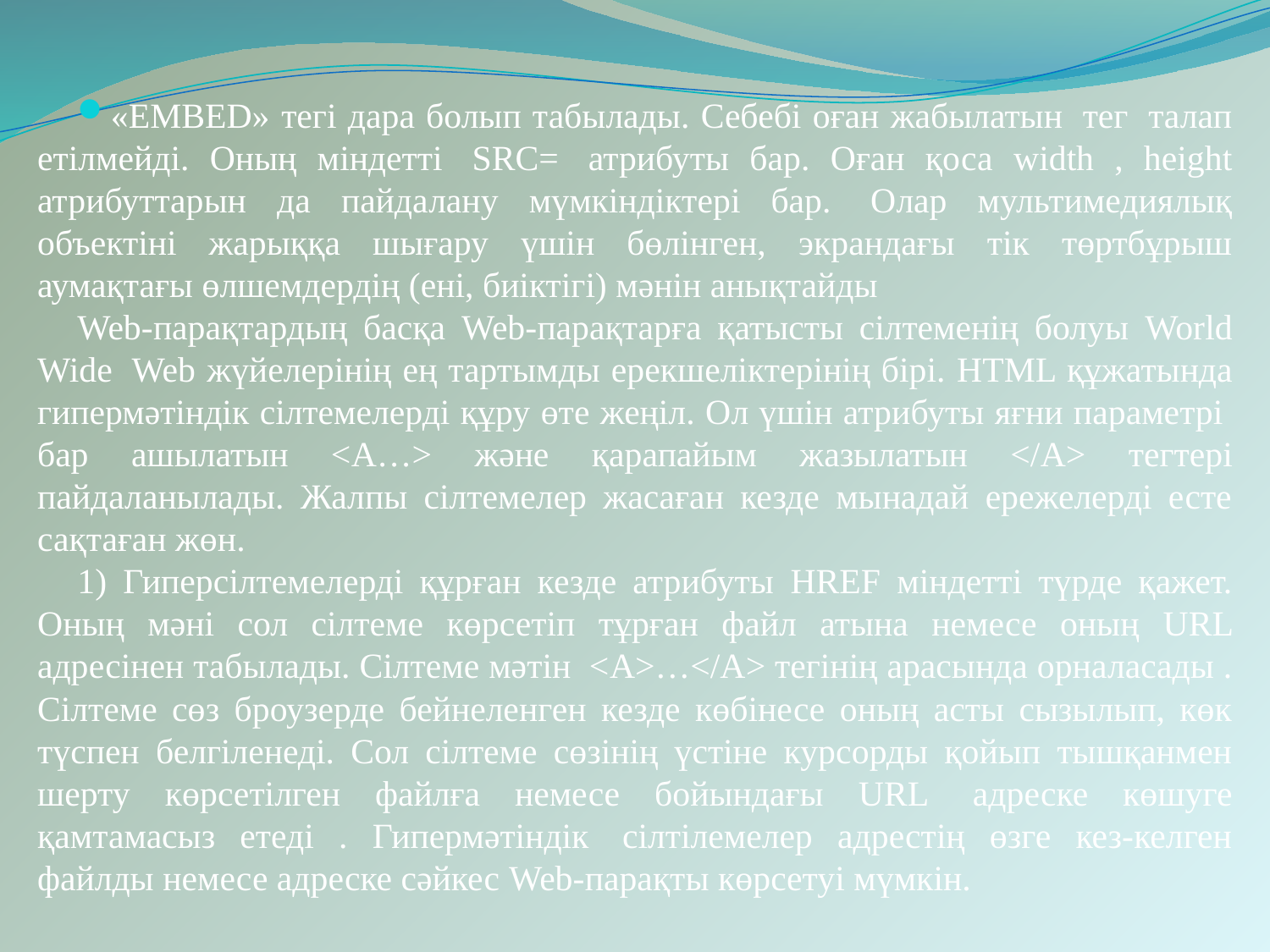

«EMBED» тегі дара болып табылады. Себебі оған жабылатын  тег  талап етілмейді. Оның міндетті  SRC=  атрибуты бар. Оған қоса width , height атрибуттарын да пайдалану мүмкіндіктері бар.  Олар мультимедиялық объектіні жарыққа шығару үшін бөлінген, экрандағы тік төртбұрыш аумақтағы өлшемдердің (ені, биіктігі) мәнін анықтайды
Web-парақтардың басқа Web-парақтарға қатысты сілтеменің болуы World Wide  Web жүйелерінің ең тартымды ерекшеліктерінің бірі. HTML құжатында гипермәтіндік сілтемелерді құру өте жеңіл. Ол үшін атрибуты яғни параметрі  бар ашылатын <A…> және қарапайым жазылатын </A> тегтері пайдаланылады. Жалпы сілтемелер жасаған кезде мынадай ережелерді есте сақтаған жөн.
1) Гиперсілтемелерді құрған кезде атрибуты HREF міндетті түрде қажет. Оның мәні сол сілтеме көрсетіп тұрған файл атына немесе оның URL адресінен табылады. Сілтеме мәтін  <A>…</A> тегінің арасында орналасады . Сілтеме сөз броузерде бейнеленген кезде көбінесе оның асты сызылып, көк түспен белгіленеді. Сол сілтеме сөзінің үстіне курсорды қойып тышқанмен шерту көрсетілген файлға немесе бойындағы URL  адреске көшуге қамтамасыз етеді . Гипермәтіндік  сілтілемелер адрестің өзге кез-келген файлды немесе адреске сәйкес Web-парақты көрсетуі мүмкін.